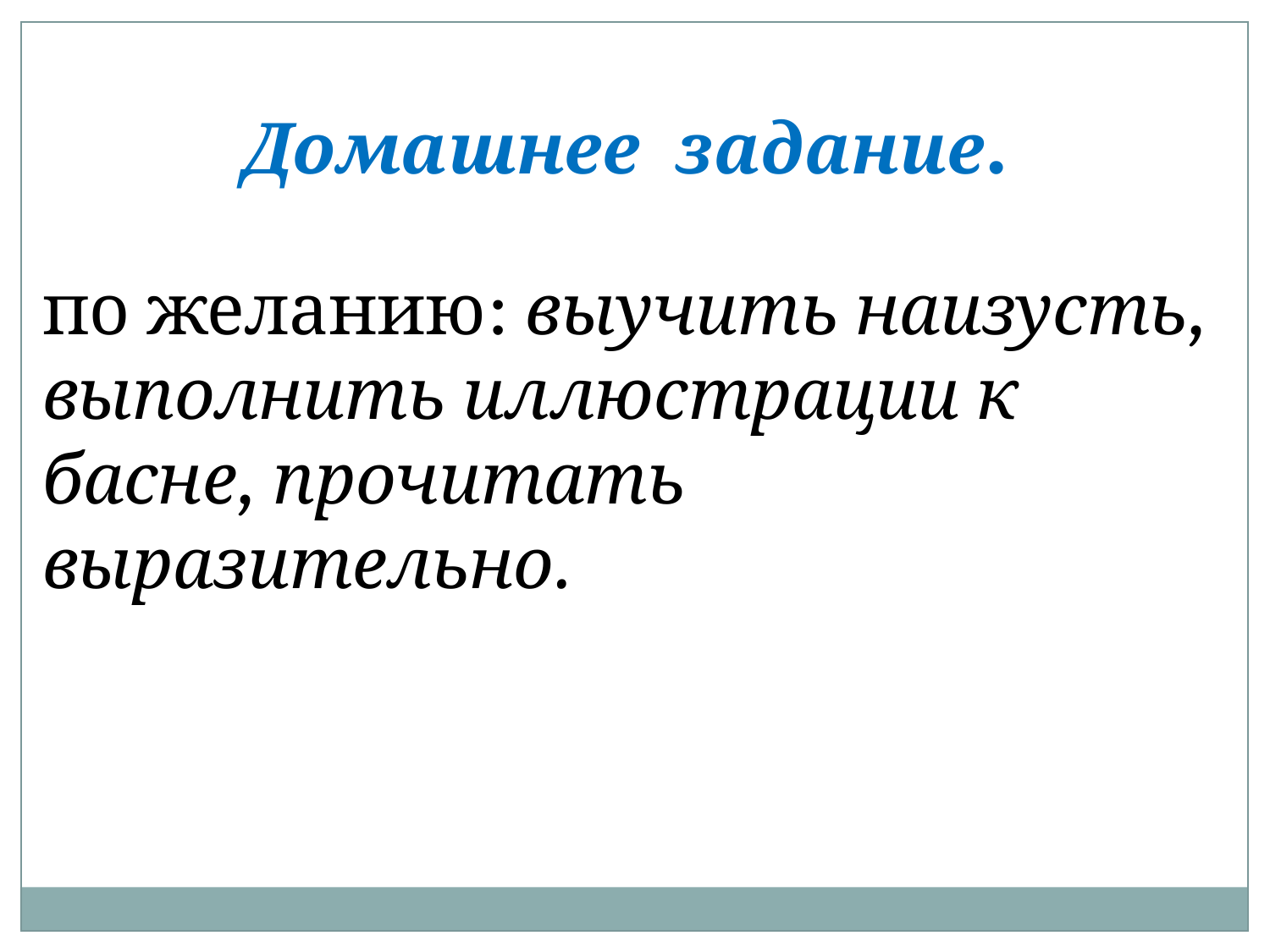

Домашнее  задание.

по желанию: выучить наизусть, выполнить иллюстрации к басне, прочитать выразительно.